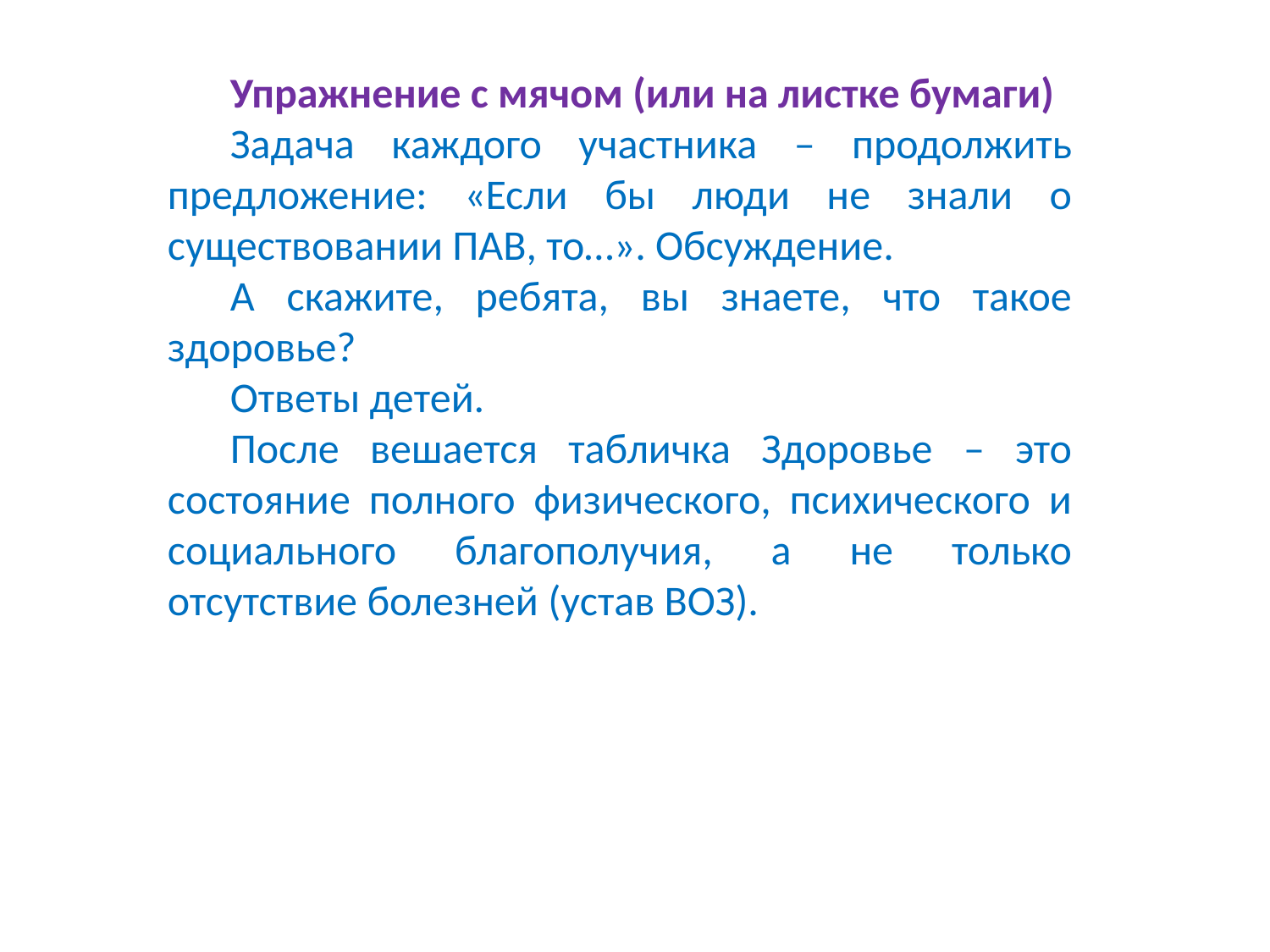

Упражнение с мячом (или на листке бумаги)
Задача каждого участника – продолжить предложение: «Если бы люди не знали о существовании ПАВ, то…». Обсуждение.
А скажите, ребята, вы знаете, что такое здоровье?
Ответы детей.
После вешается табличка Здоровье – это состояние полного физического, психического и социального благополучия, а не только отсутствие болезней (устав ВОЗ).